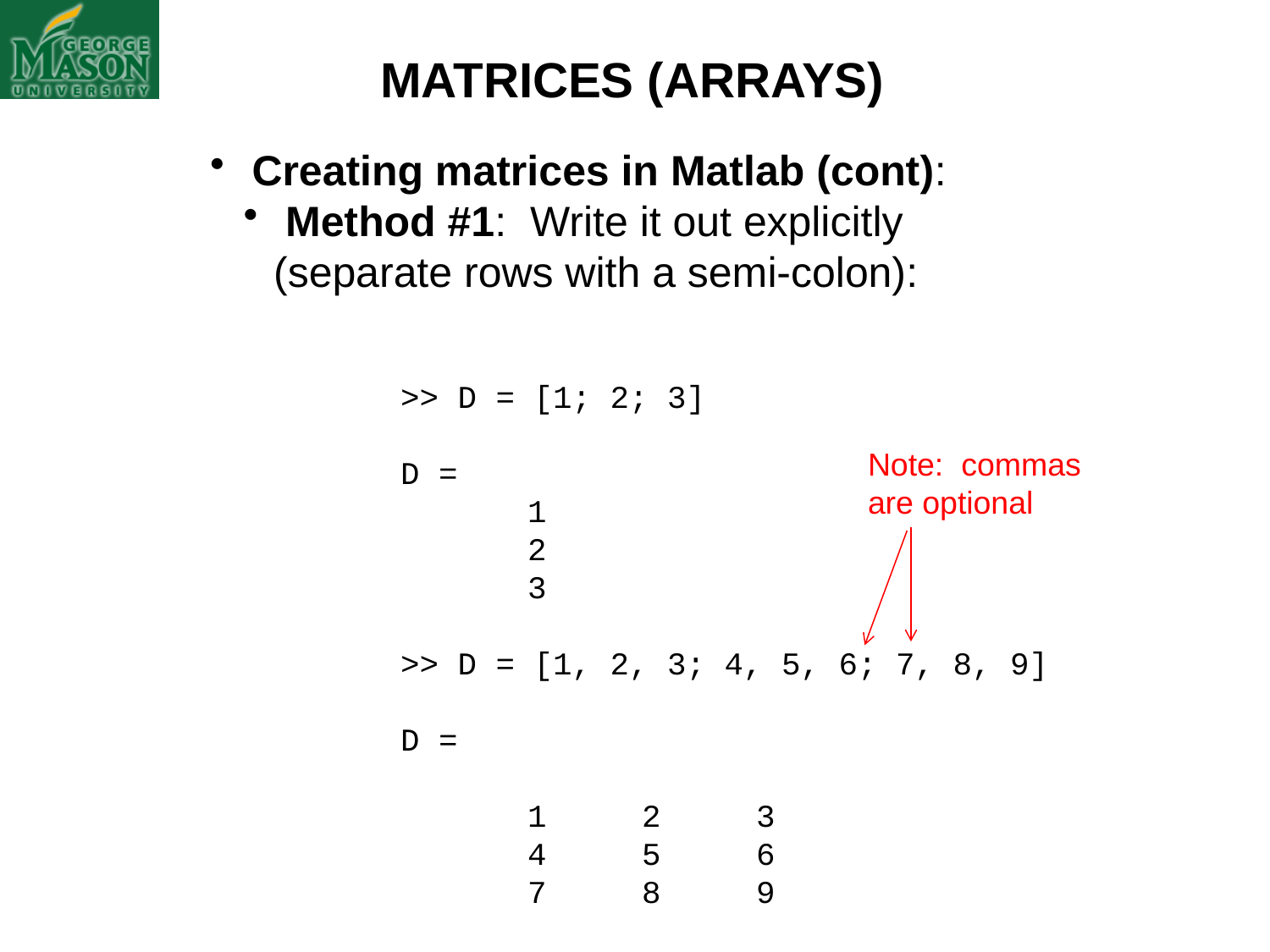

MATRICES (ARRAYS)
 Creating matrices in Matlab (cont):
 Method #1:  Write it out explicitly (separate rows with a semi-colon):

	>> D = [1; 2; 3]

	D =
		1
		2
		3

	>> D = [1, 2, 3; 4, 5, 6; 7, 8, 9]

	D =

		1     2     3
		4     5     6
		7     8     9
Note:  commas are optional